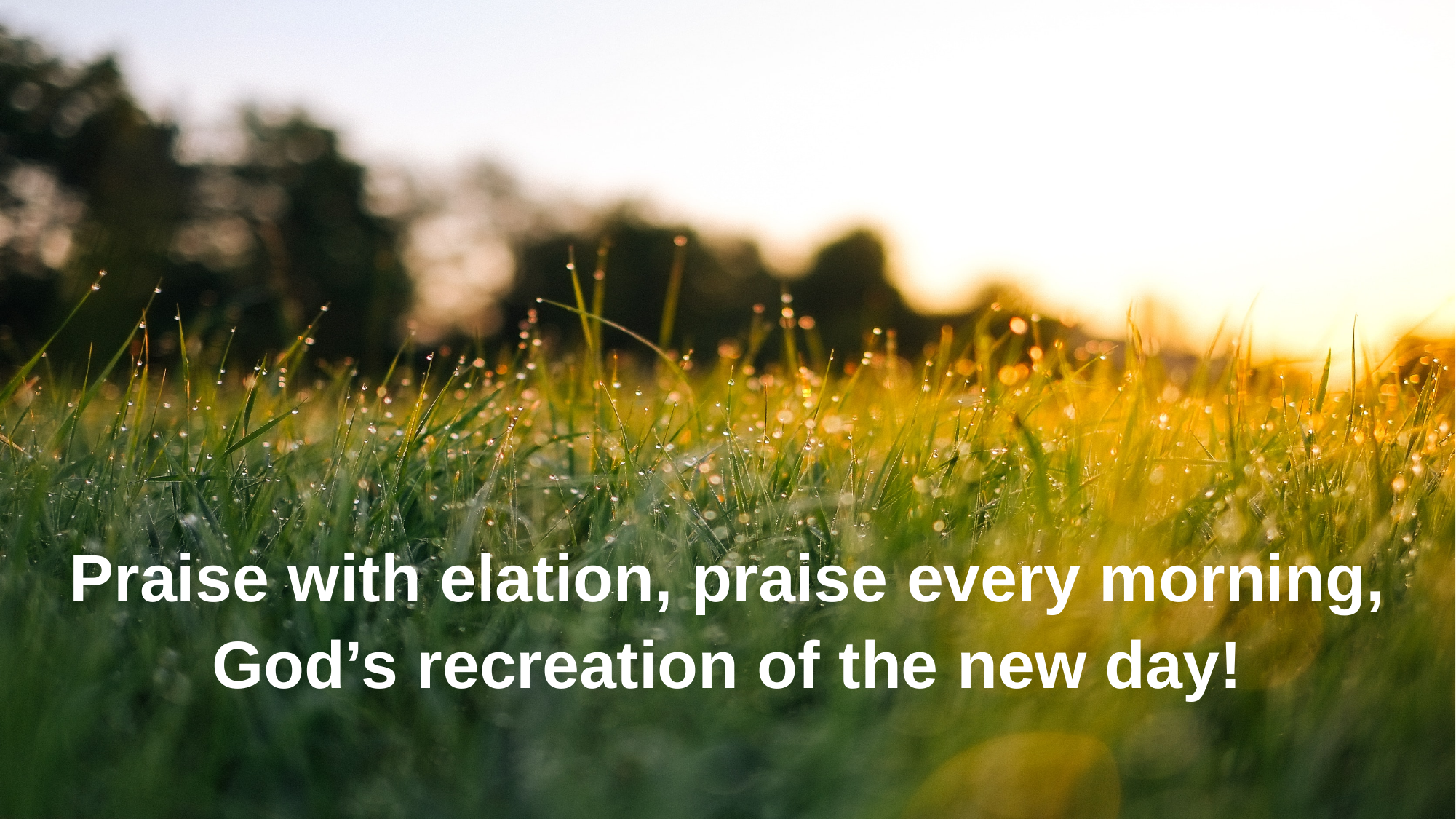

Praise with elation, praise every morning,
God’s recreation of the new day!